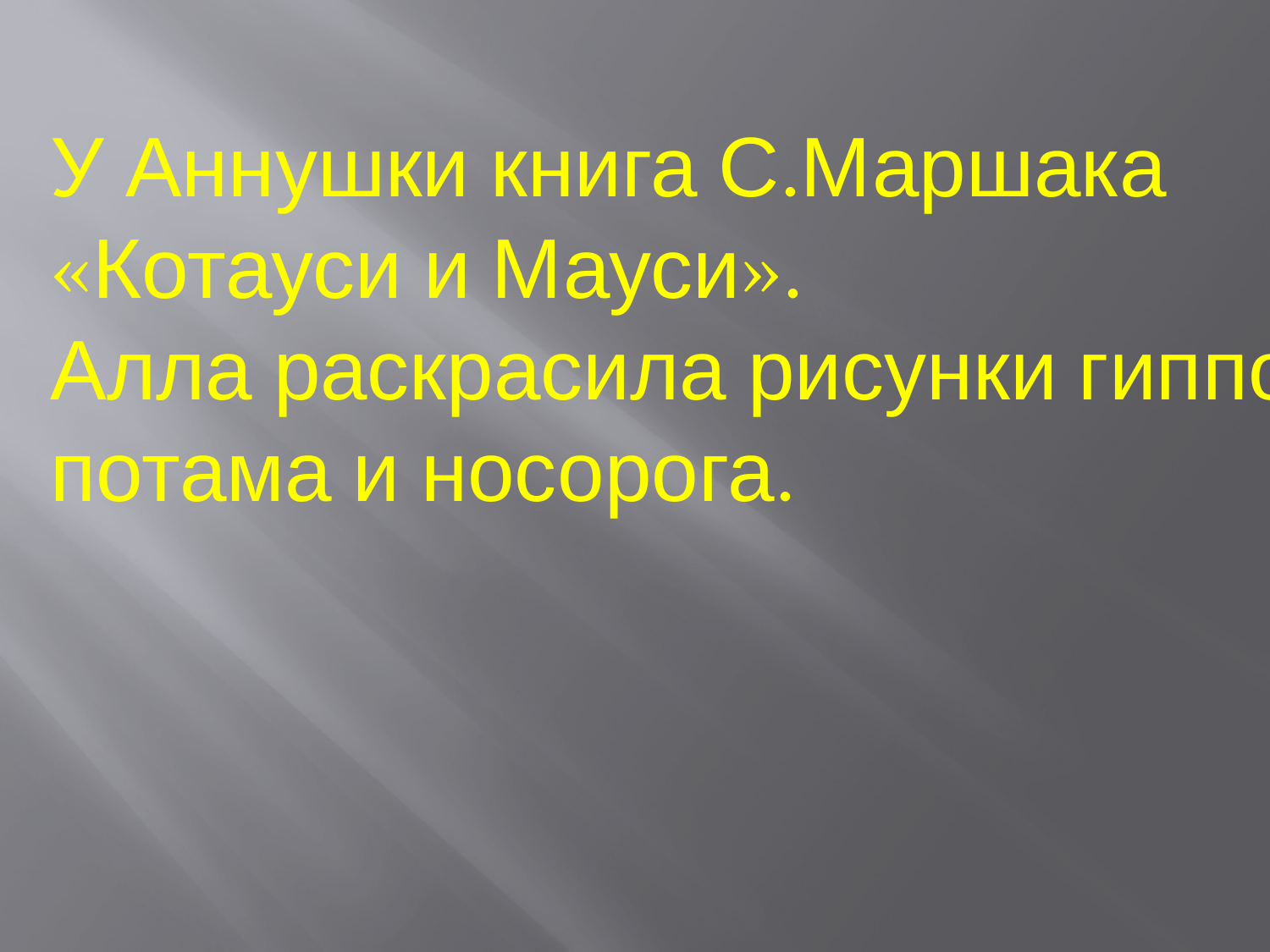

У Аннушки книга С.Маршака
«Котауси и Мауси».
Алла раскрасила рисунки гиппо-
потама и носорога.